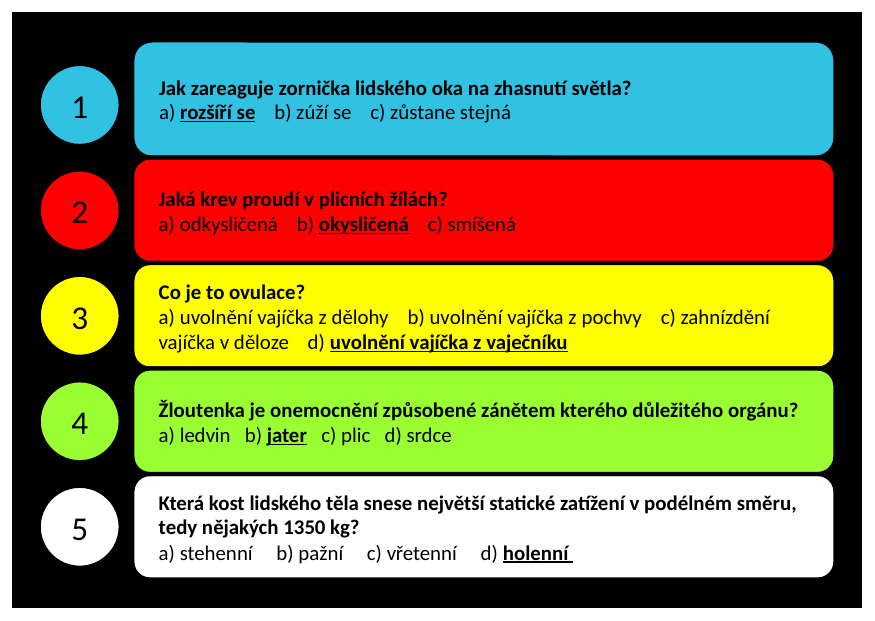

Jak zareaguje zornička lidského oka na zhasnutí světla?
a) rozšíří se    b) zúží se    c) zůstane stejná
1
Jaká krev proudí v plicních žílách?
a) odkysličená    b) okysličená    c) smíšená
2
Co je to ovulace?
a) uvolnění vajíčka z dělohy    b) uvolnění vajíčka z pochvy    c) zahnízdění vajíčka v děloze    d) uvolnění vajíčka z vaječníku
3
Žloutenka je onemocnění způsobené zánětem kterého důležitého orgánu?
a) ledvin   b) jater   c) plic   d) srdce
4
Která kost lidského těla snese největší statické zatížení v podélném směru, tedy nějakých 1350 kg?
a) stehenní     b) pažní     c) vřetenní     d) holenní
5